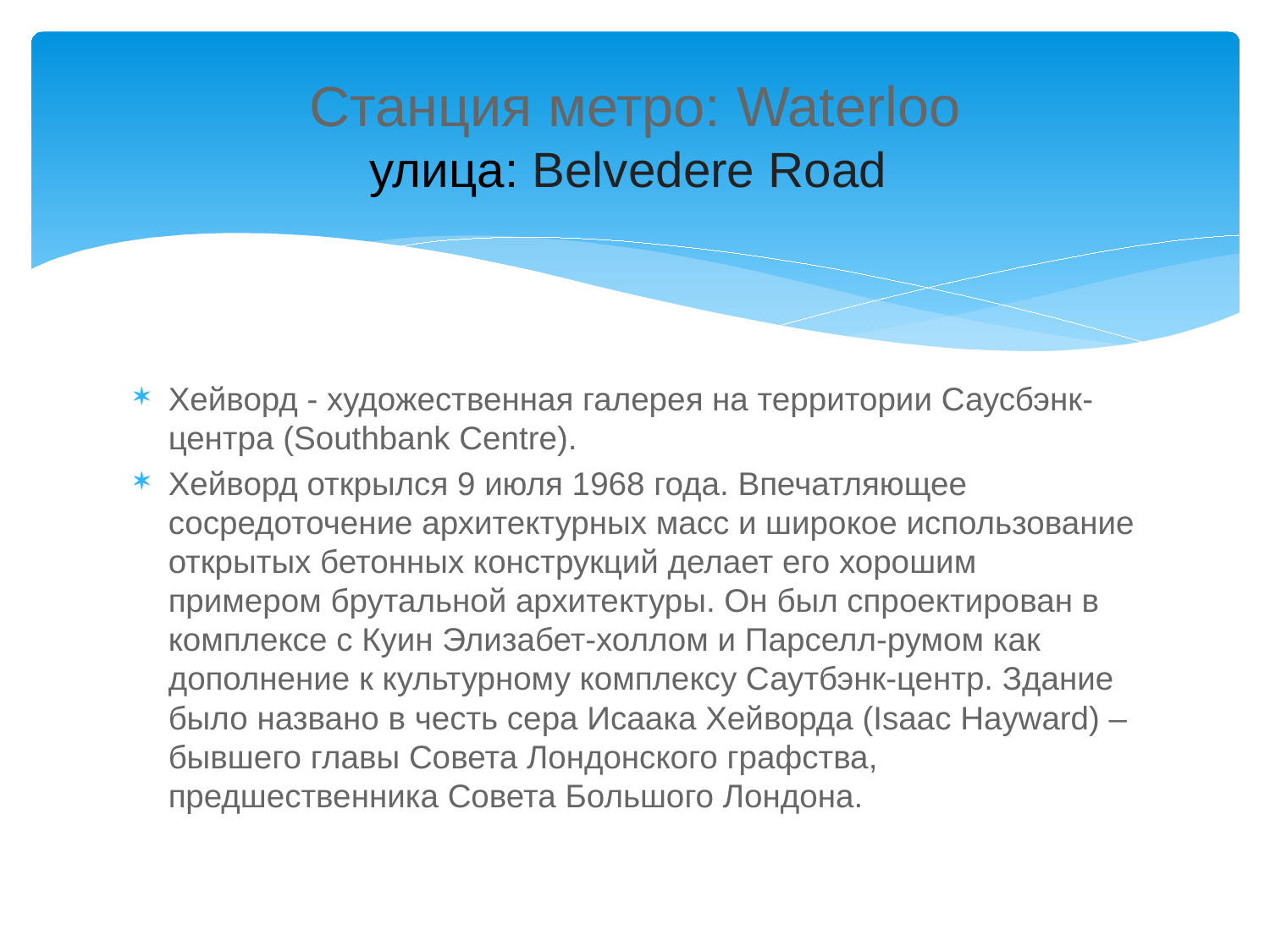

# Станция метро: Waterloo улица: Belvedere Road
Хейворд - художественная галерея на территории Саусбэнк-центра (Southbank Centre).
Хейворд открылся 9 июля 1968 года. Впечатляющее сосредоточение архитектурных масс и широкое использование открытых бетонных конструкций делает его хорошим примером брутальной архитектуры. Он был спроектирован в комплексе с Куин Элизабет-холлом и Парселл-румом как дополнение к культурному комплексу Саутбэнк-центр. Здание было названо в честь сера Исаака Хейворда (Isaac Hayward) – бывшего главы Совета Лондонского графства, предшественника Совета Большого Лондона.